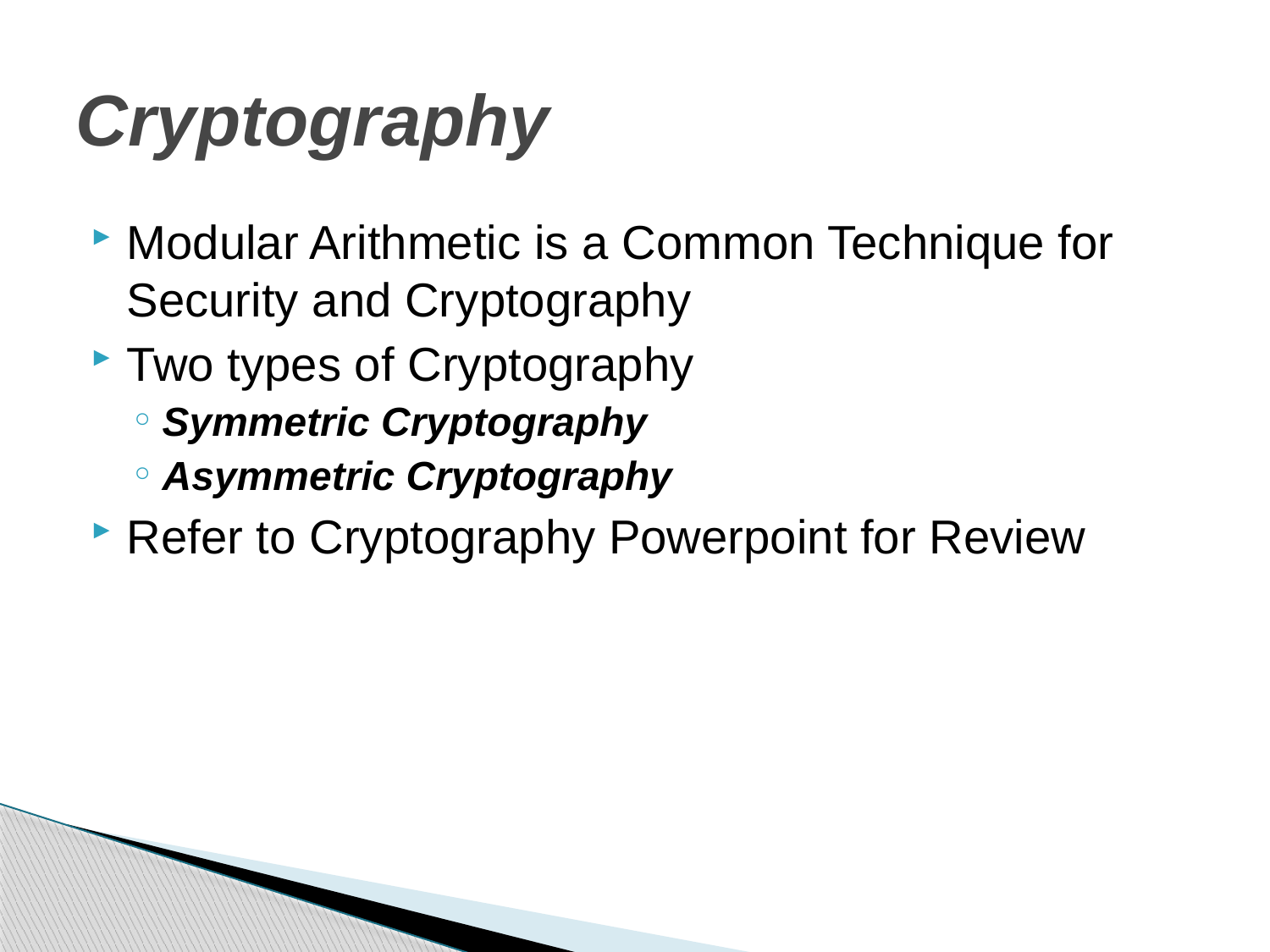

# Cryptography
Modular Arithmetic is a Common Technique for Security and Cryptography
Two types of Cryptography
Symmetric Cryptography
Asymmetric Cryptography
Refer to Cryptography Powerpoint for Review